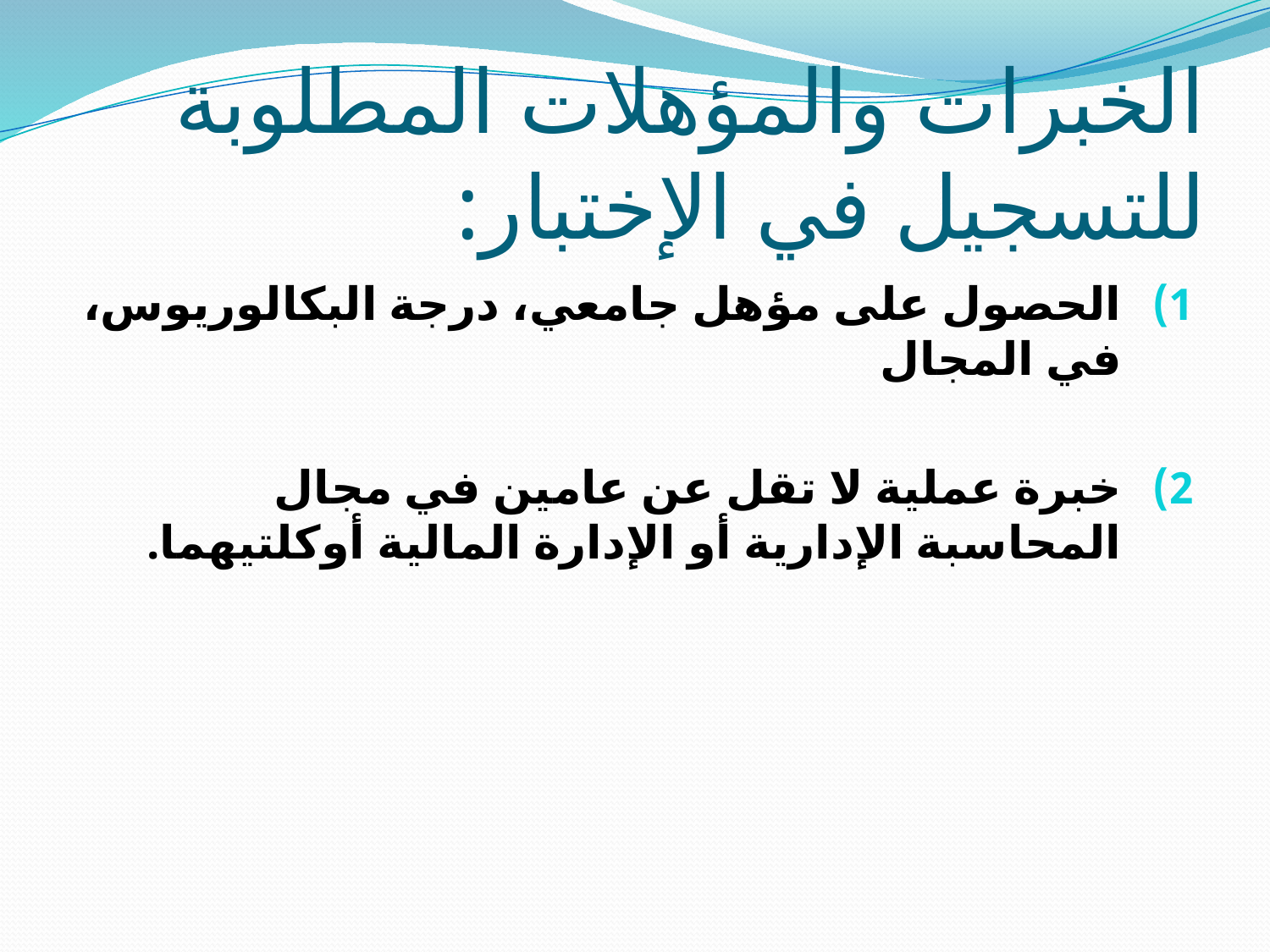

# الخبرات والمؤهلات المطلوبة للتسجيل في الإختبار:
الحصول على مؤهل جامعي، درجة البكالوريوس، في المجال

خبرة عملية لا تقل عن عامين في مجال المحاسبة الإدارية أو الإدارة المالية أوكلتيهما.